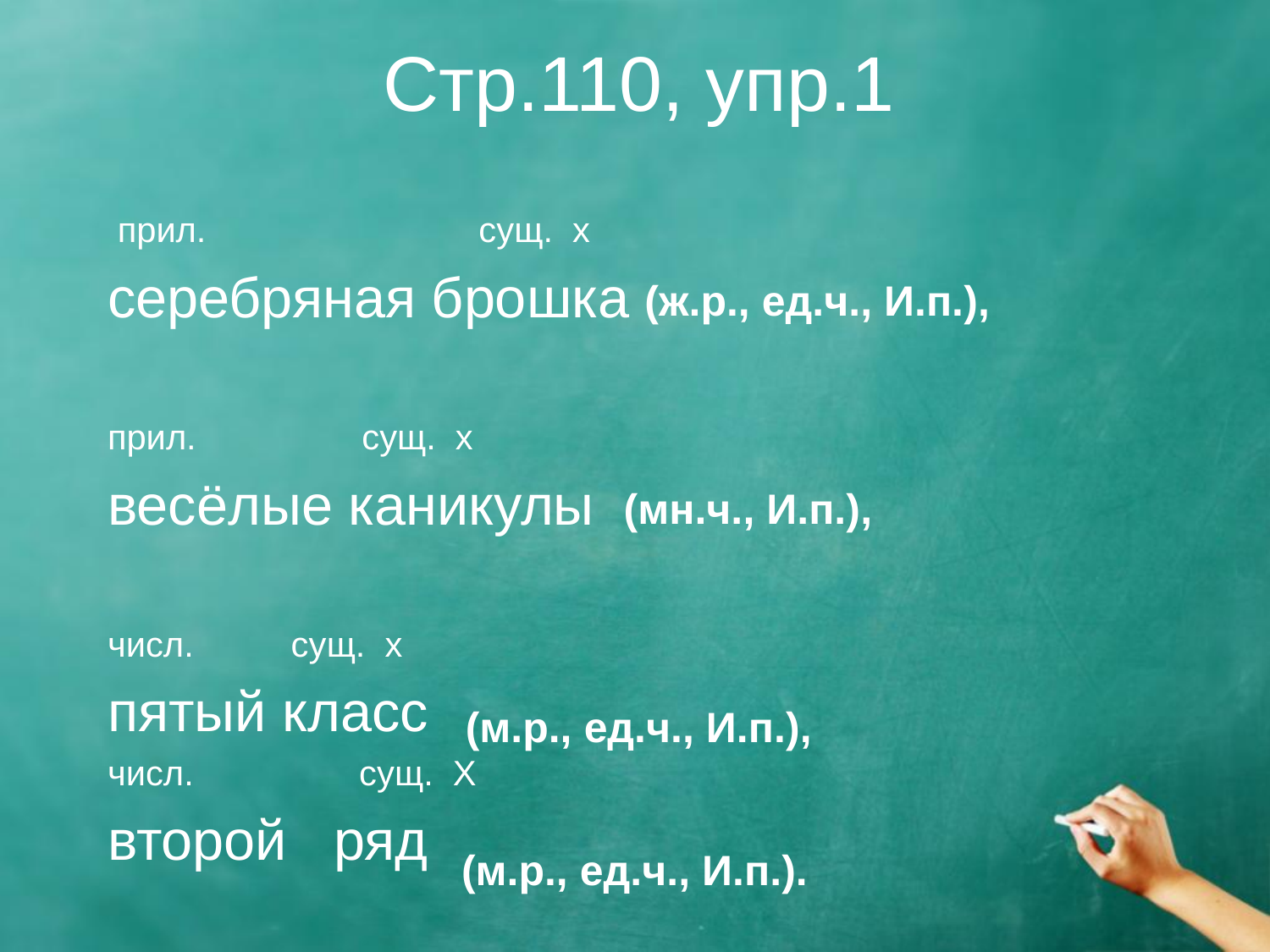

# Стр.110, упр.1
 прил.                            сущ.  х
серебряная брошка

прил.                 сущ.  х
весёлые каникулы

числ.          сущ.  х
пятый класс
числ.                 сущ.  Х
второй   ряд
(ж.р., ед.ч., И.п.),

(мн.ч., И.п.),

(м.р., ед.ч., И.п.),

(м.р., ед.ч., И.п.).